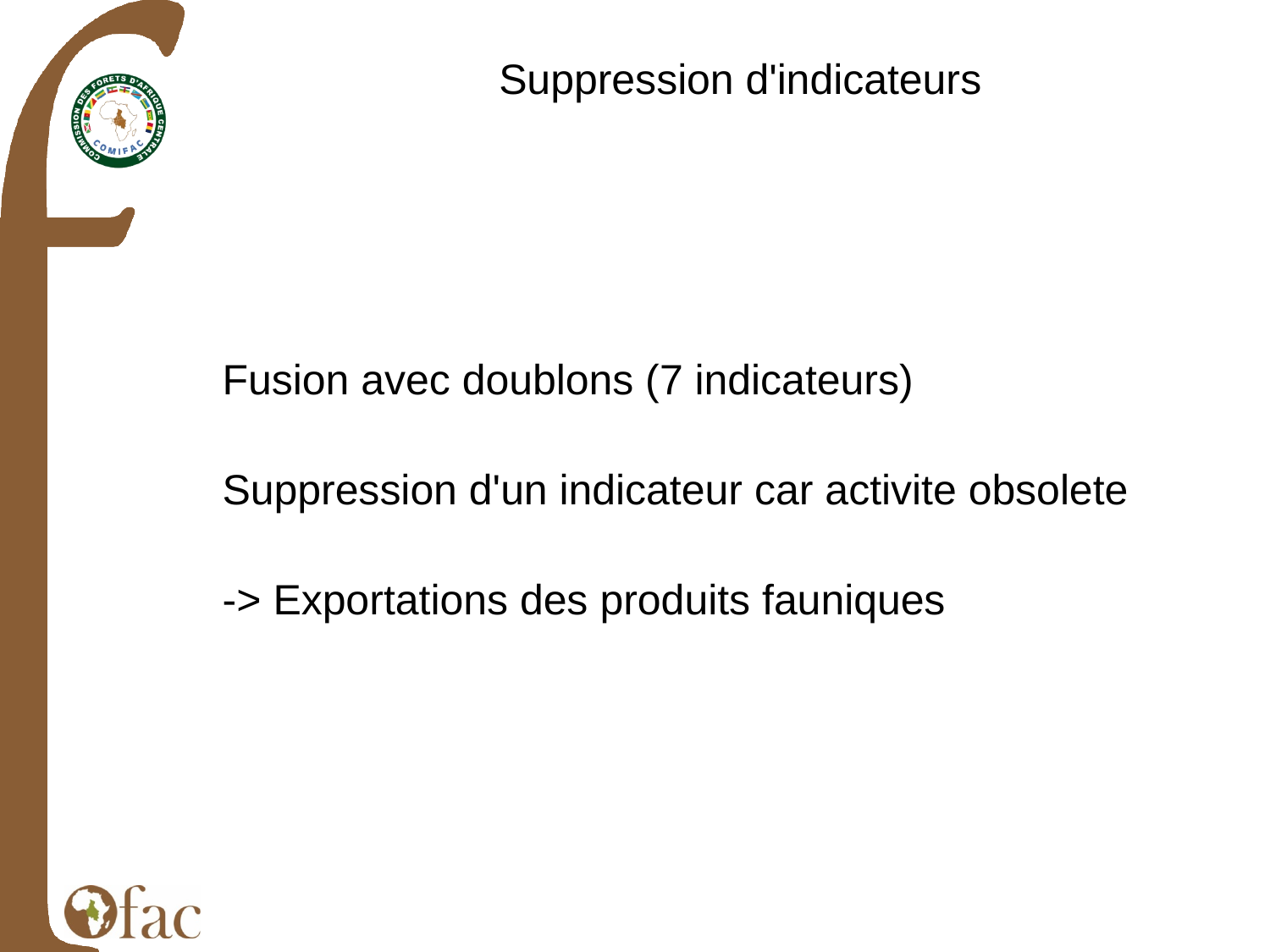

Suppression d'indicateurs
Fusion avec doublons (7 indicateurs)

Suppression d'un indicateur car activite obsolete

-> Exportations des produits fauniques